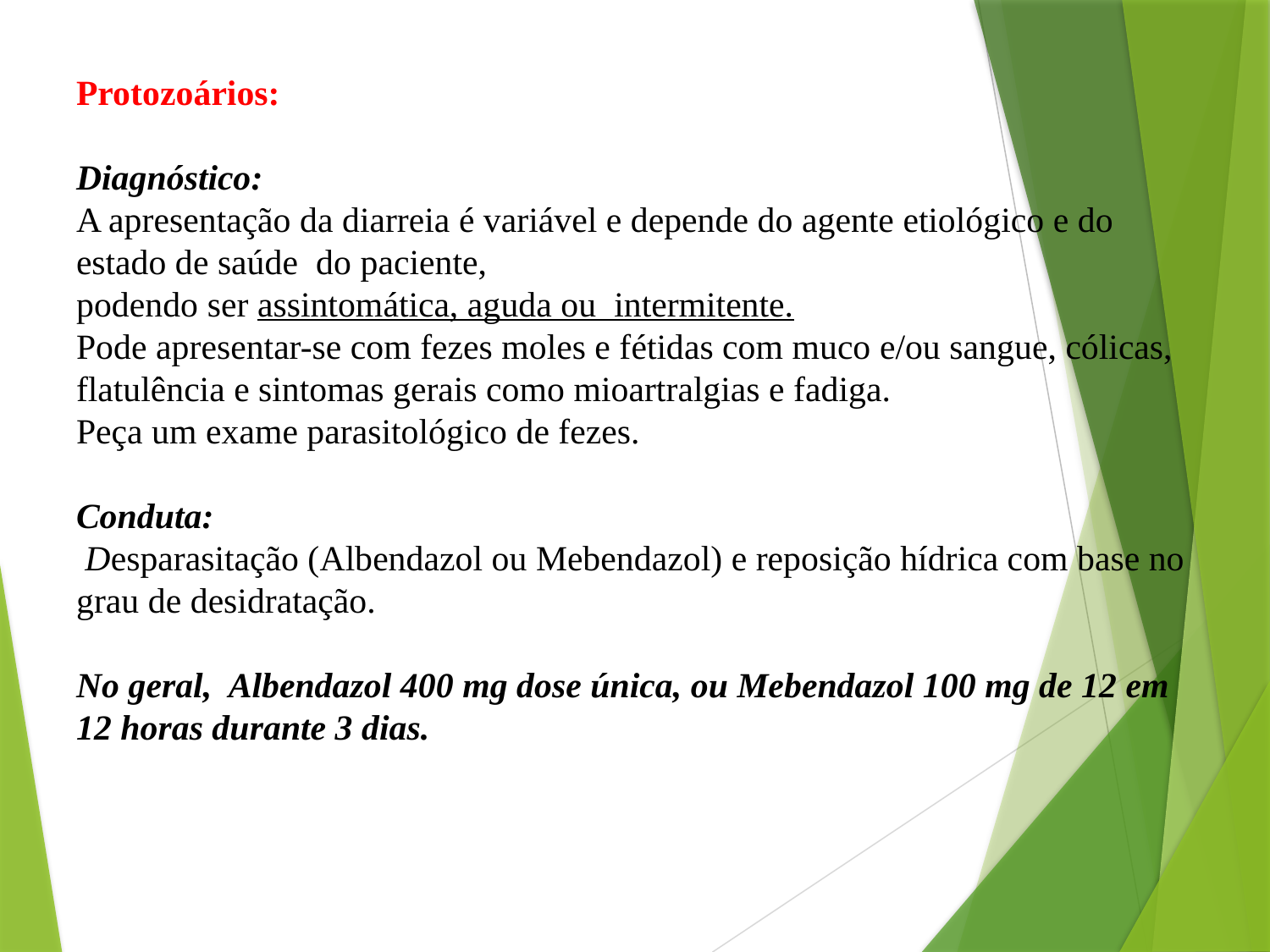

# Protozoários: Diagnóstico: A apresentação da diarreia é variável e depende do agente etiológico e do estado de saúde  do paciente, podendo ser assintomática, aguda ou  intermitente. Pode apresentar-se com fezes moles e fétidas com muco e/ou sangue, cólicas,  flatulência e sintomas gerais como mioartralgias e fadiga. Peça um exame parasitológico de fezes. Conduta: Desparasitação (Albendazol ou Mebendazol) e reposição hídrica com base no grau de desidratação. No geral,  Albendazol 400 mg dose única, ou Mebendazol 100 mg de 12 em 12 horas durante 3 dias.